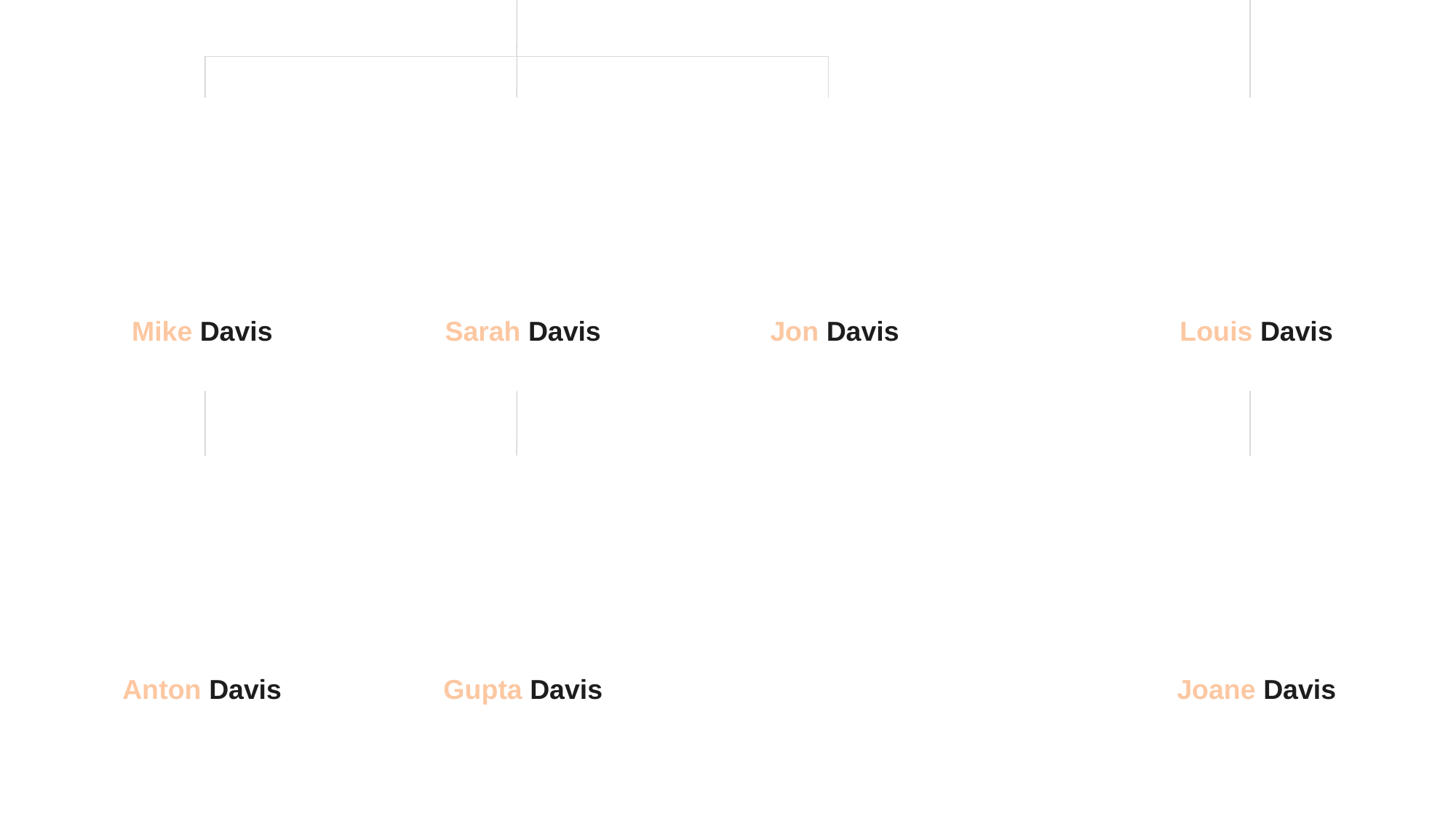

Mike Davis
Sarah Davis
Jon Davis
Louis Davis

Anton Davis
Gupta Davis
Joane Davis